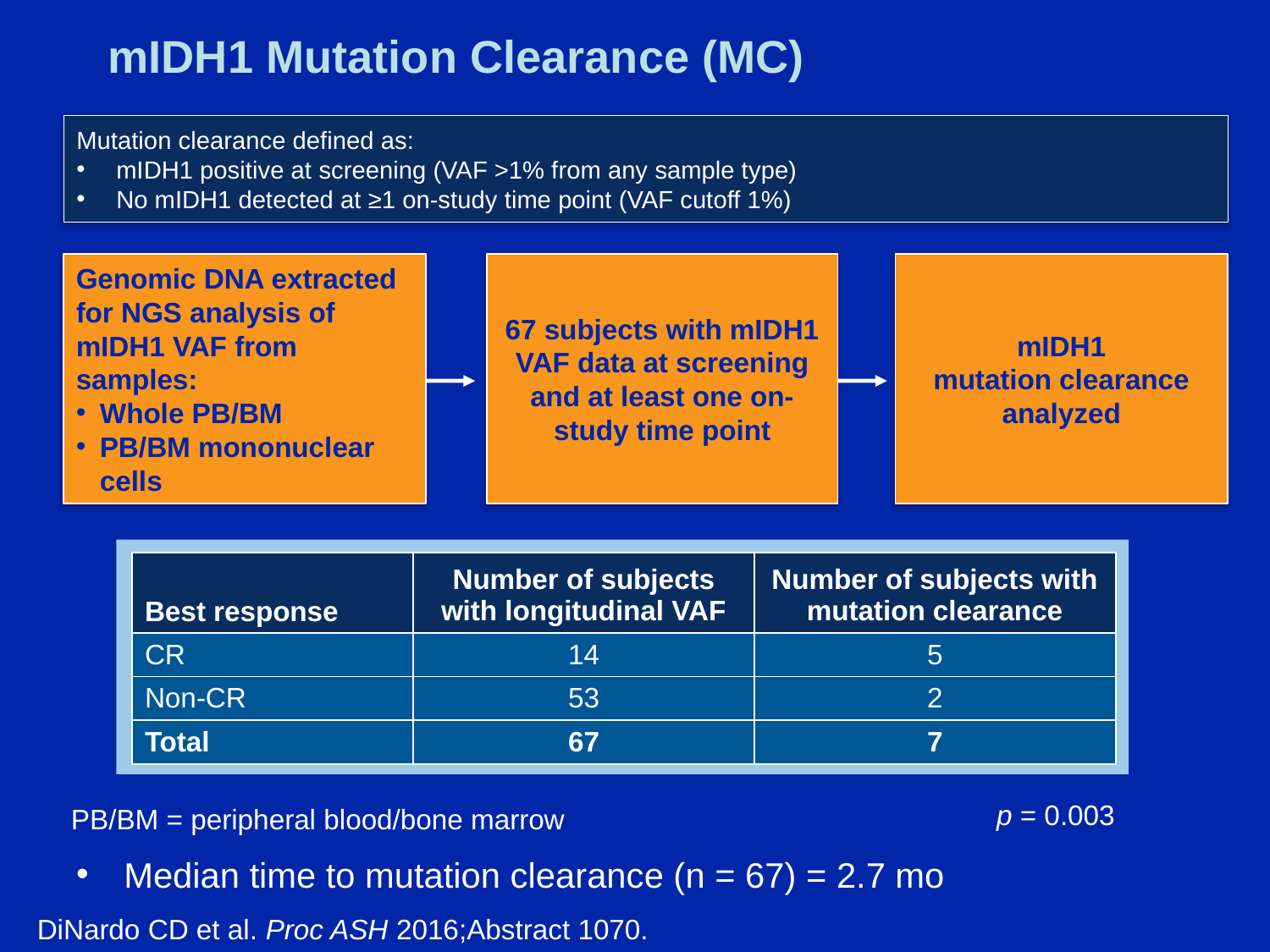

# mIDH1 Mutation Clearance (MC)
Mutation clearance defined as:
mIDH1 positive at screening (VAF >1% from any sample type)
No mIDH1 detected at ≥1 on-study time point (VAF cutoff 1%)
Genomic DNA extracted for NGS analysis of mIDH1 VAF from samples:
Whole PB/BM
PB/BM mononuclear cells
67 subjects with mIDH1 VAF data at screening and at least one on-study time point
mIDH1
mutation clearance analyzed

| Best response | Number of subjects with longitudinal VAF | Number of subjects with mutation clearance |
| --- | --- | --- |
| CR | 14 | 5 |
| Non-CR | 53 | 2 |
| Total | 67 | 7 |
p = 0.003
PB/BM = peripheral blood/bone marrow
Median time to mutation clearance (n = 67) = 2.7 mo
DiNardo CD et al. Proc ASH 2016;Abstract 1070.